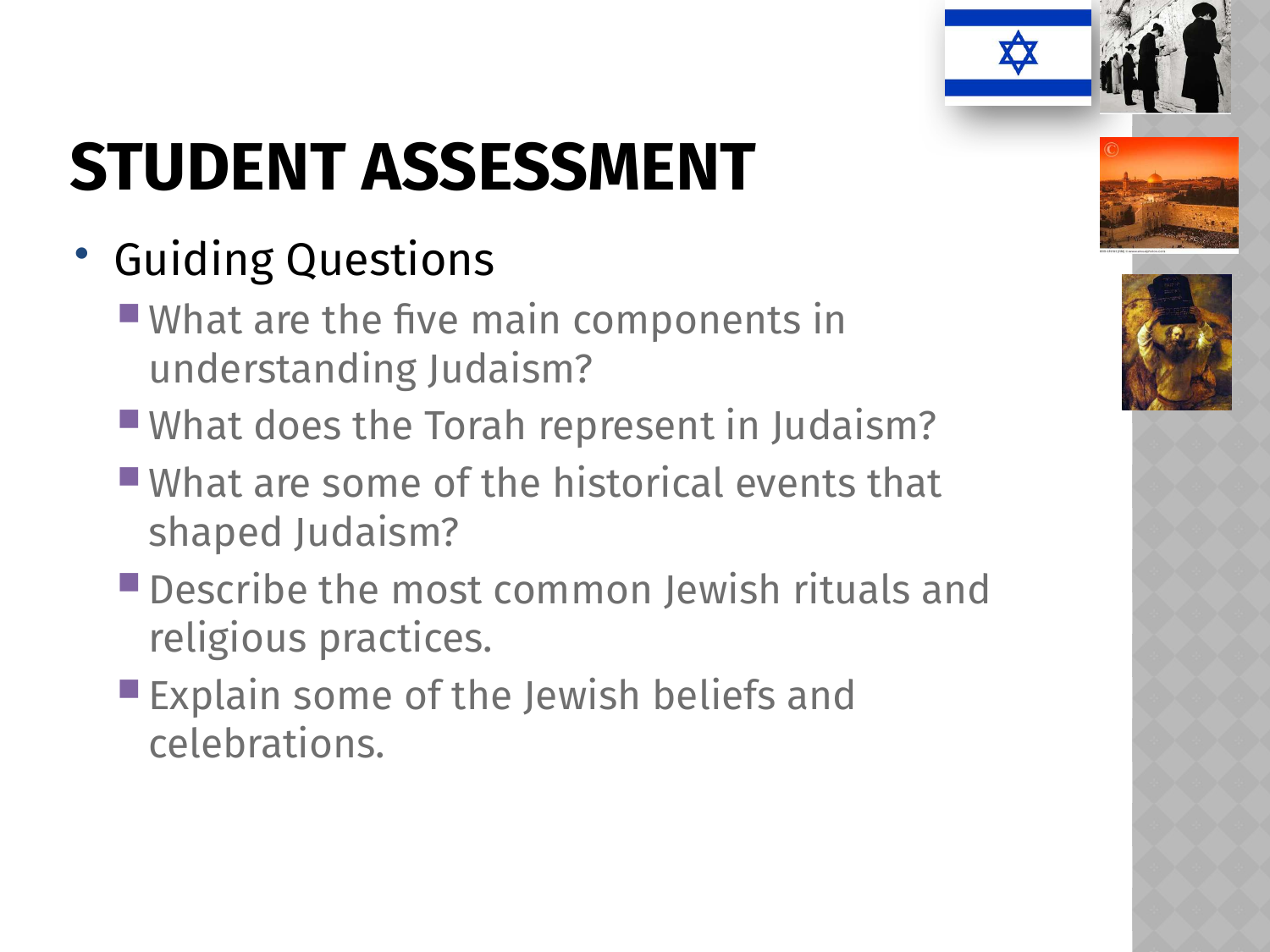

# Student Assessment
Guiding Questions
What are the five main components in understanding Judaism?
What does the Torah represent in Judaism?
What are some of the historical events that shaped Judaism?
Describe the most common Jewish rituals and religious practices.
Explain some of the Jewish beliefs and celebrations.